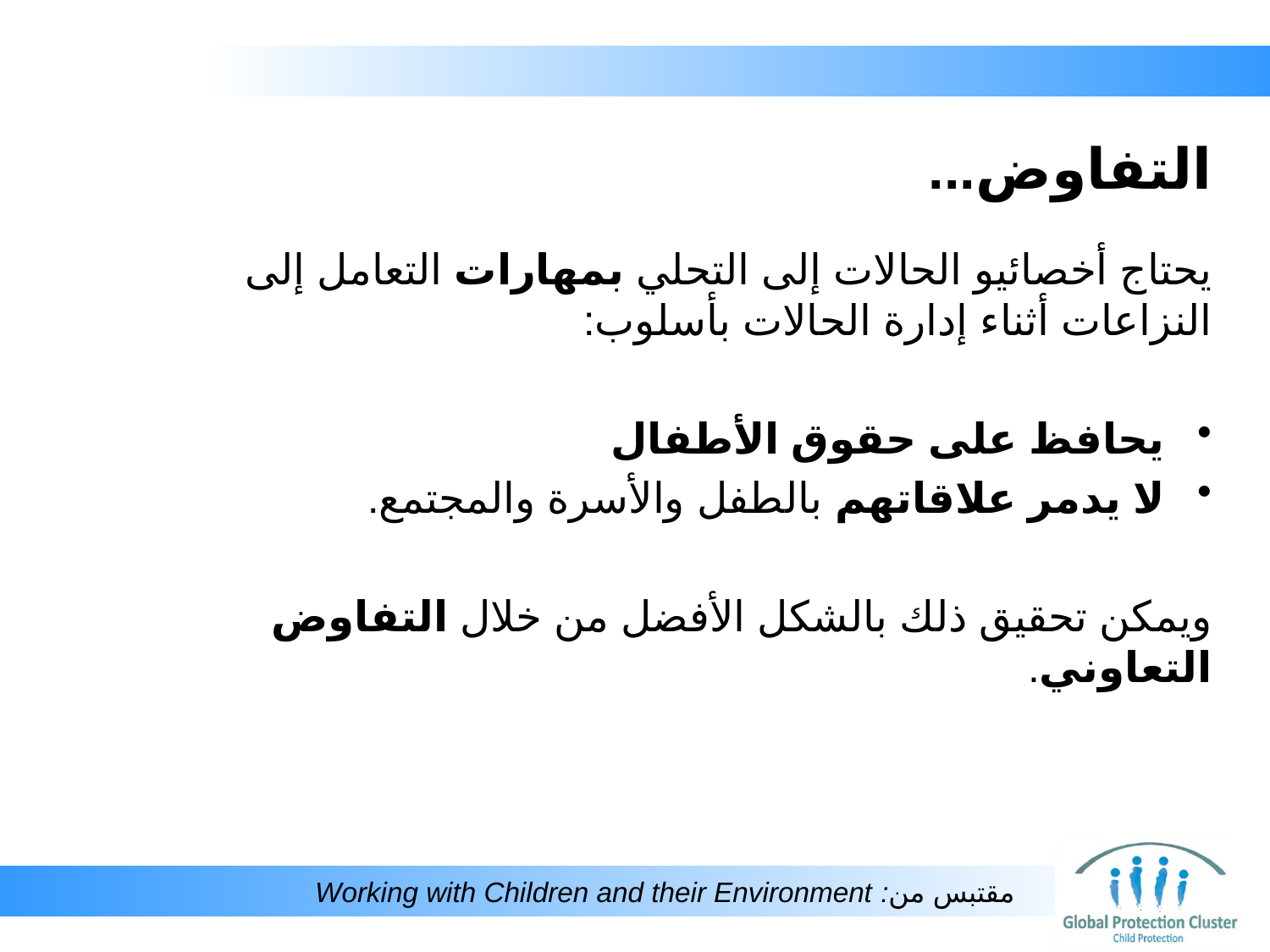

# التفاوض...
يحتاج أخصائيو الحالات إلى التحلي بمهارات التعامل إلى النزاعات أثناء إدارة الحالات بأسلوب:

يحافظ على حقوق الأطفال
لا يدمر علاقاتهم بالطفل والأسرة والمجتمع.

ويمكن تحقيق ذلك بالشكل الأفضل من خلال التفاوض التعاوني.

مقتبس من: Working with Children and their Environment